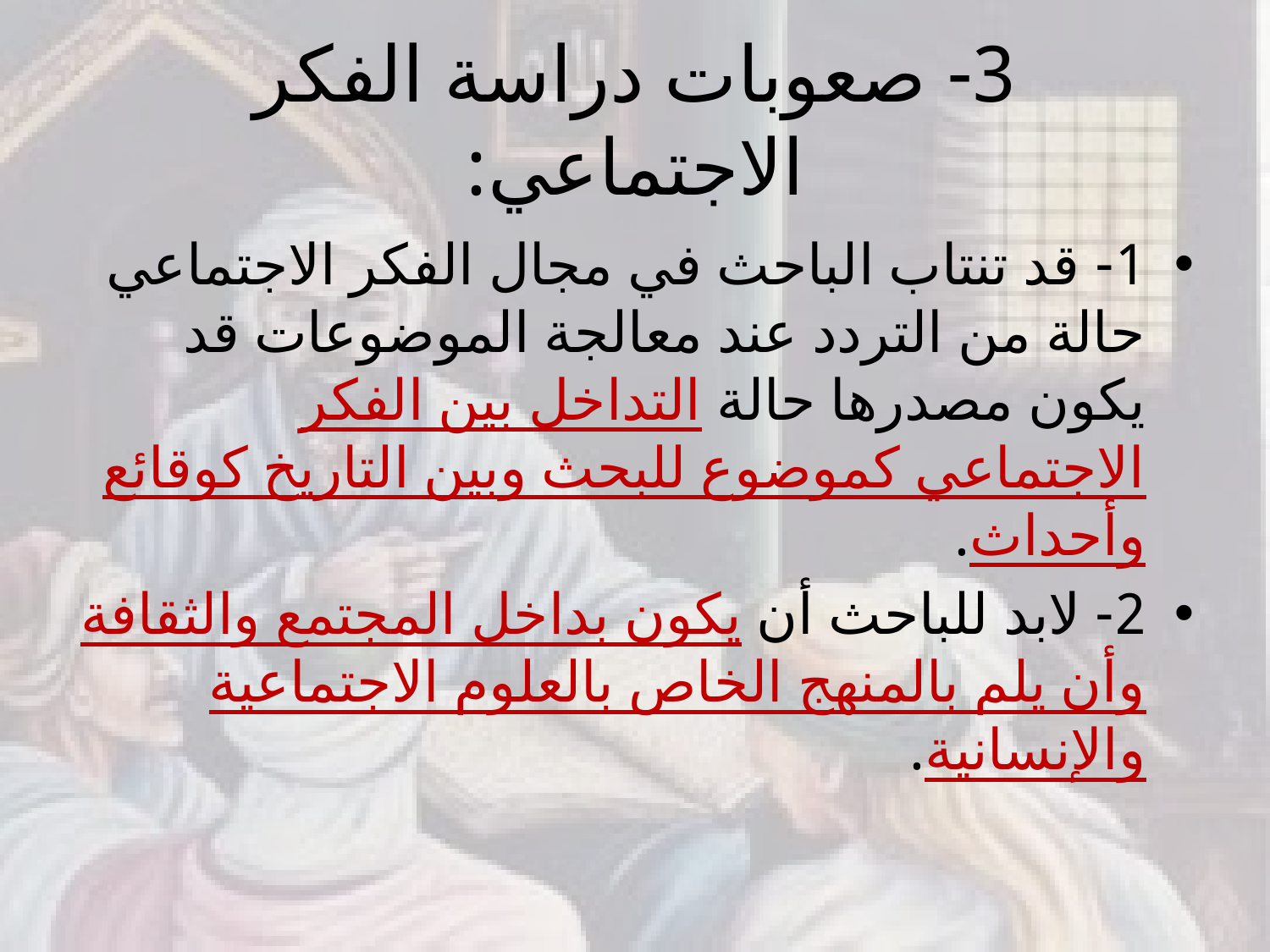

# 3- صعوبات دراسة الفكر الاجتماعي:
1- قد تنتاب الباحث في مجال الفكر الاجتماعي حالة من التردد عند معالجة الموضوعات قد يكون مصدرها حالة التداخل بين الفكر الاجتماعي كموضوع للبحث وبين التاريخ كوقائع وأحداث.
2- لابد للباحث أن يكون بداخل المجتمع والثقافة وأن يلم بالمنهج الخاص بالعلوم الاجتماعية والإنسانية.